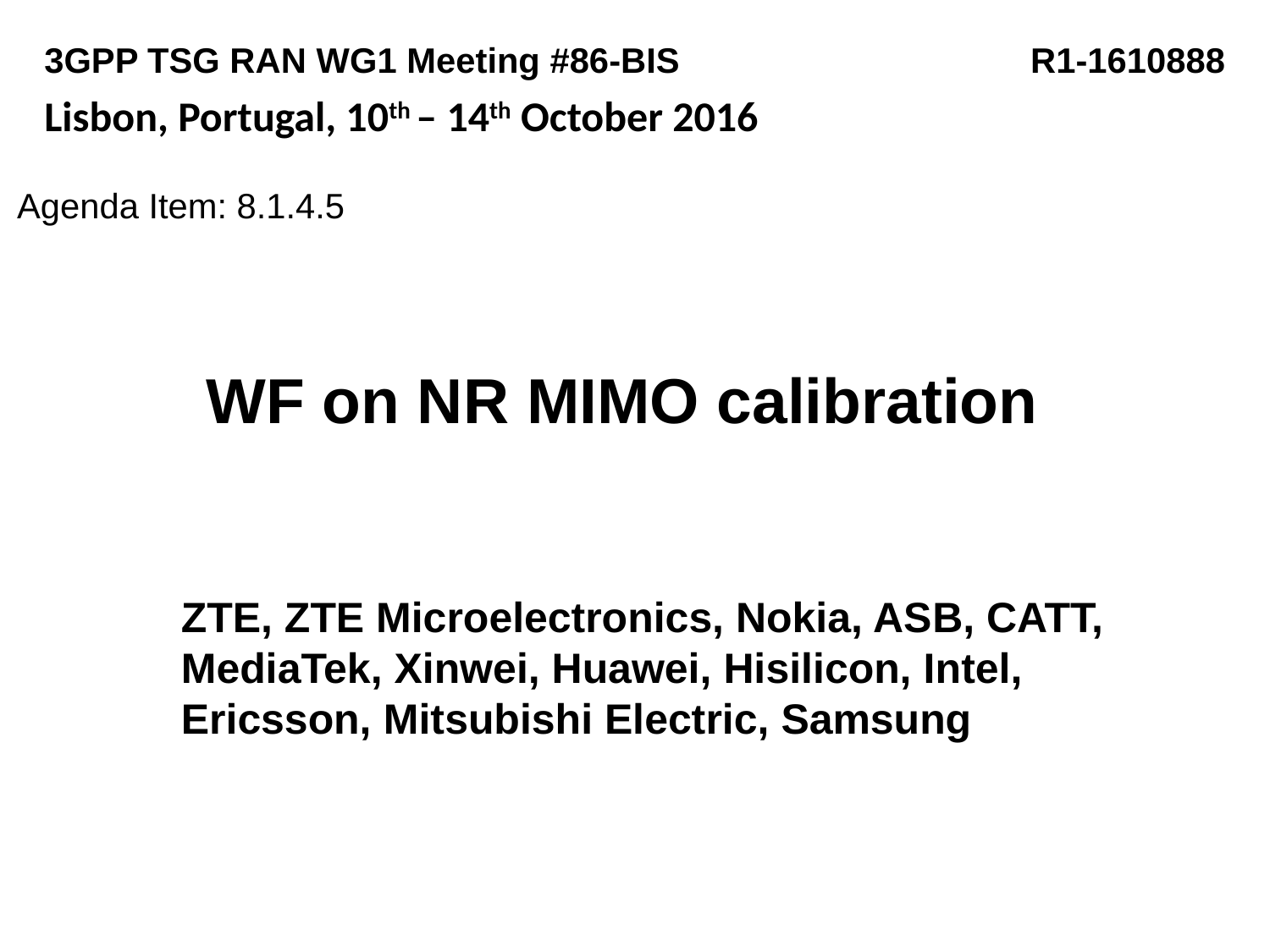

3GPP TSG RAN WG1 Meeting #86-BIS            		          R1-1610888
Lisbon, Portugal, 10th – 14th October 2016

Agenda Item: 8.1.4.5
# WF on NR MIMO calibration
ZTE, ZTE Microelectronics, Nokia, ASB, CATT, MediaTek, Xinwei, Huawei, Hisilicon, Intel, Ericsson, Mitsubishi Electric, Samsung